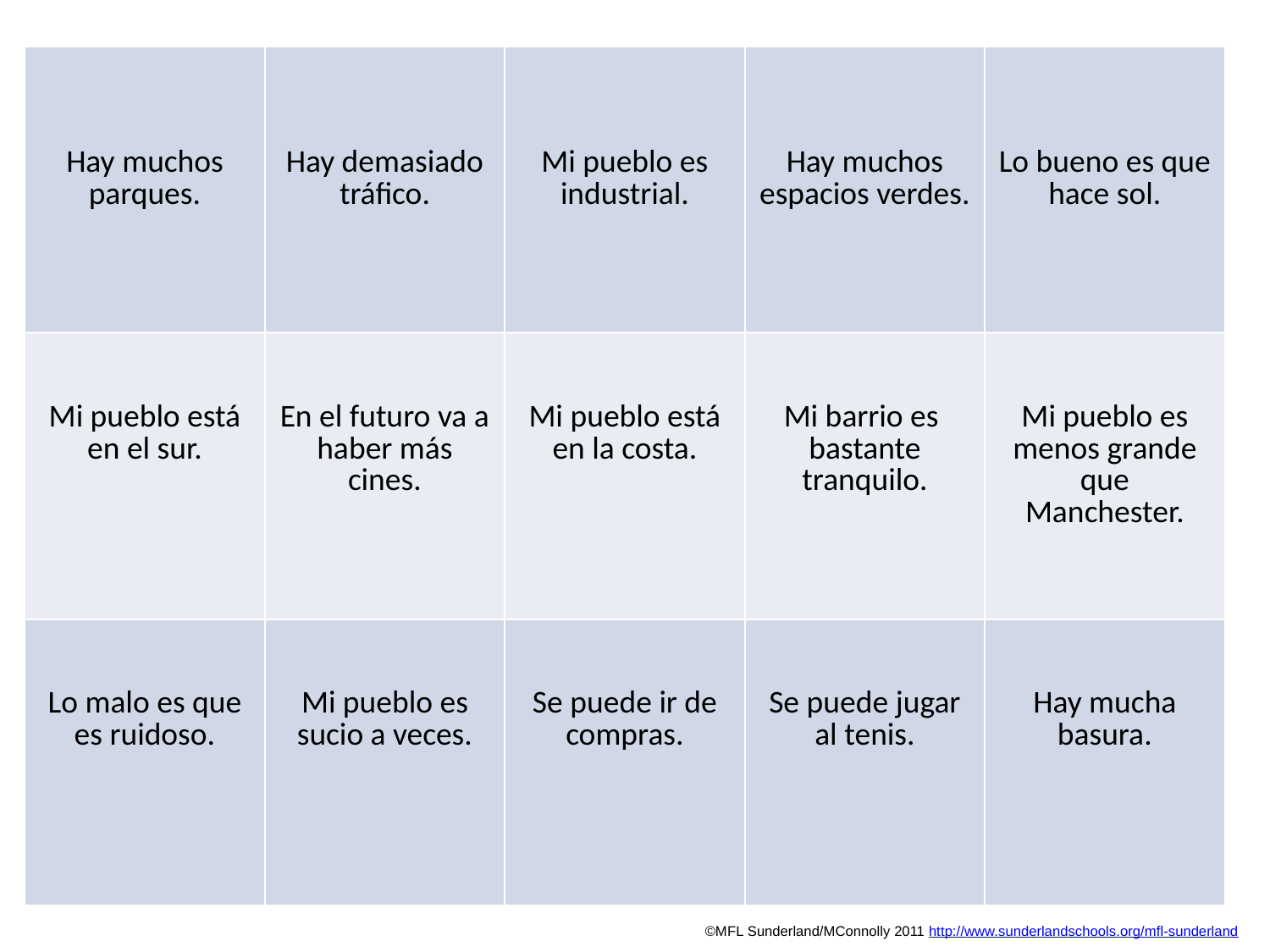

| Hay muchos parques. | Hay demasiado tráfico. | Mi pueblo es industrial. | Hay muchos espacios verdes. | Lo bueno es que hace sol. |
| --- | --- | --- | --- | --- |
| Mi pueblo está en el sur. | En el futuro va a haber más cines. | Mi pueblo está en la costa. | Mi barrio es bastante tranquilo. | Mi pueblo es menos grande que Manchester. |
| Lo malo es que es ruidoso. | Mi pueblo es sucio a veces. | Se puede ir de compras. | Se puede jugar al tenis. | Hay mucha basura. |
©MFL Sunderland/MConnolly 2011 http://www.sunderlandschools.org/mfl-sunderland
©MFL Sunderland 2011 MConnolly http://www.sunderlandschools.org/mfl-sunderland
©MFL Sunderland 2011 MConnolly http://www.sunderlandschools.org/mfl-sunderland